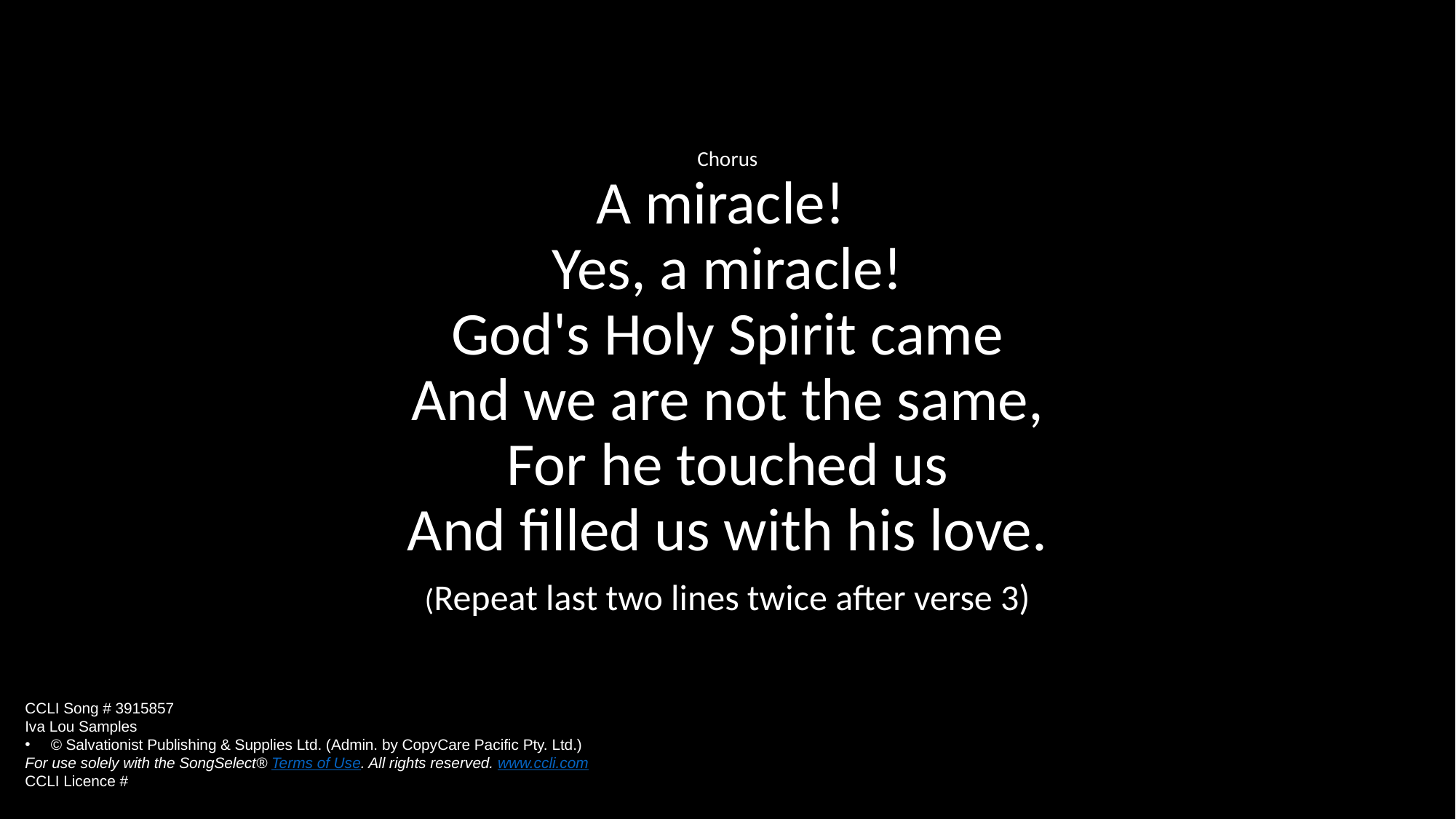

Chorus
A miracle!
Yes, a miracle!
God's Holy Spirit came
And we are not the same,
For he touched us
And filled us with his love.
(Repeat last two lines twice after verse 3)
CCLI Song # 3915857
Iva Lou Samples
© Salvationist Publishing & Supplies Ltd. (Admin. by CopyCare Pacific Pty. Ltd.)
For use solely with the SongSelect® Terms of Use. All rights reserved. www.ccli.com
CCLI Licence #